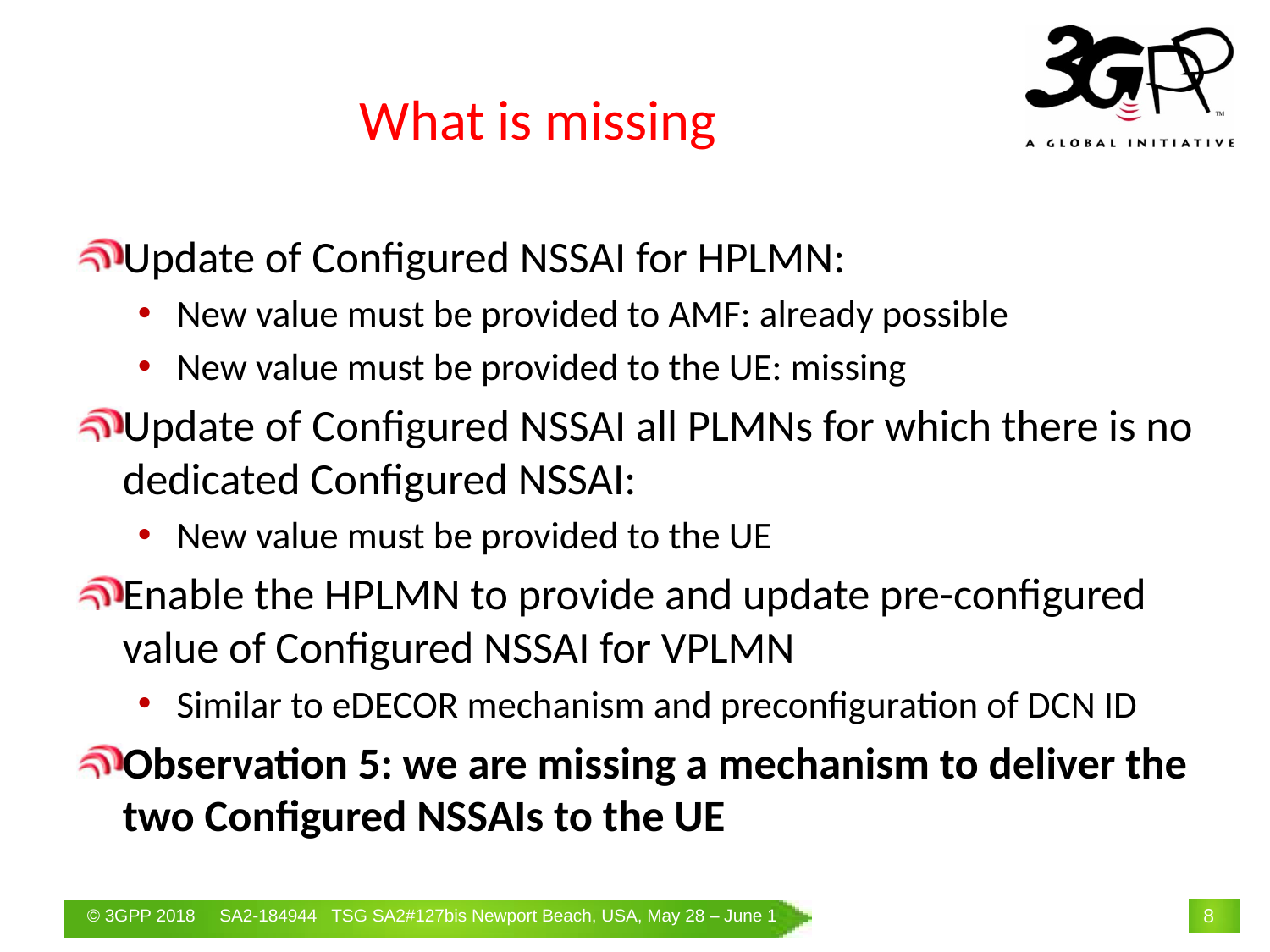

# What is missing
Update of Configured NSSAI for HPLMN:
New value must be provided to AMF: already possible
New value must be provided to the UE: missing
Update of Configured NSSAI all PLMNs for which there is no dedicated Configured NSSAI:
New value must be provided to the UE
Enable the HPLMN to provide and update pre-configured value of Configured NSSAI for VPLMN
Similar to eDECOR mechanism and preconfiguration of DCN ID
Observation 5: we are missing a mechanism to deliver the two Configured NSSAIs to the UE